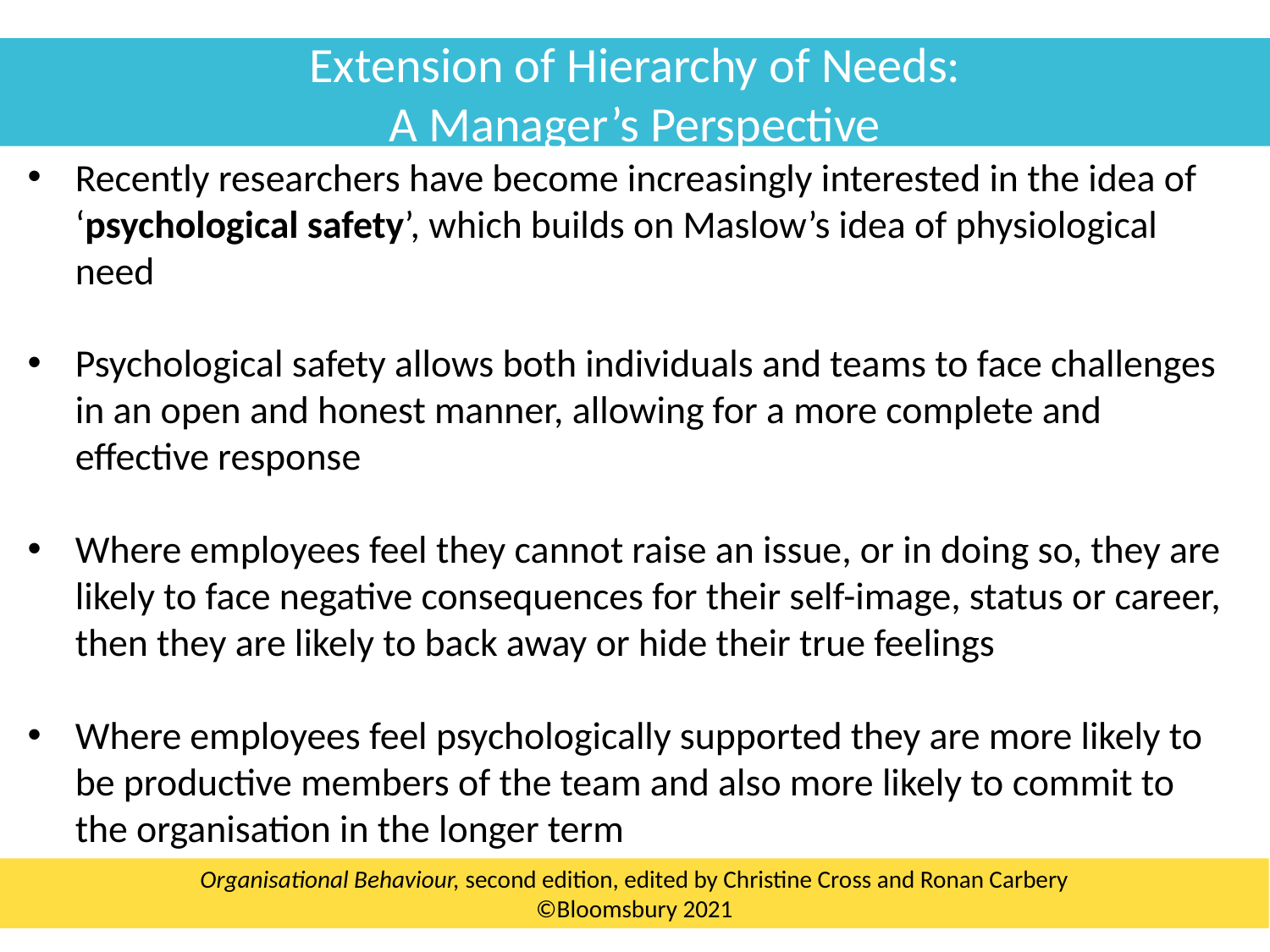

Extension of Hierarchy of Needs:
A Manager’s Perspective
Recently researchers have become increasingly interested in the idea of ‘psychological safety’, which builds on Maslow’s idea of physiological need

Psychological safety allows both individuals and teams to face challenges in an open and honest manner, allowing for a more complete and effective response

Where employees feel they cannot raise an issue, or in doing so, they are likely to face negative consequences for their self-image, status or career, then they are likely to back away or hide their true feelings

Where employees feel psychologically supported they are more likely to be productive members of the team and also more likely to commit to the organisation in the longer term